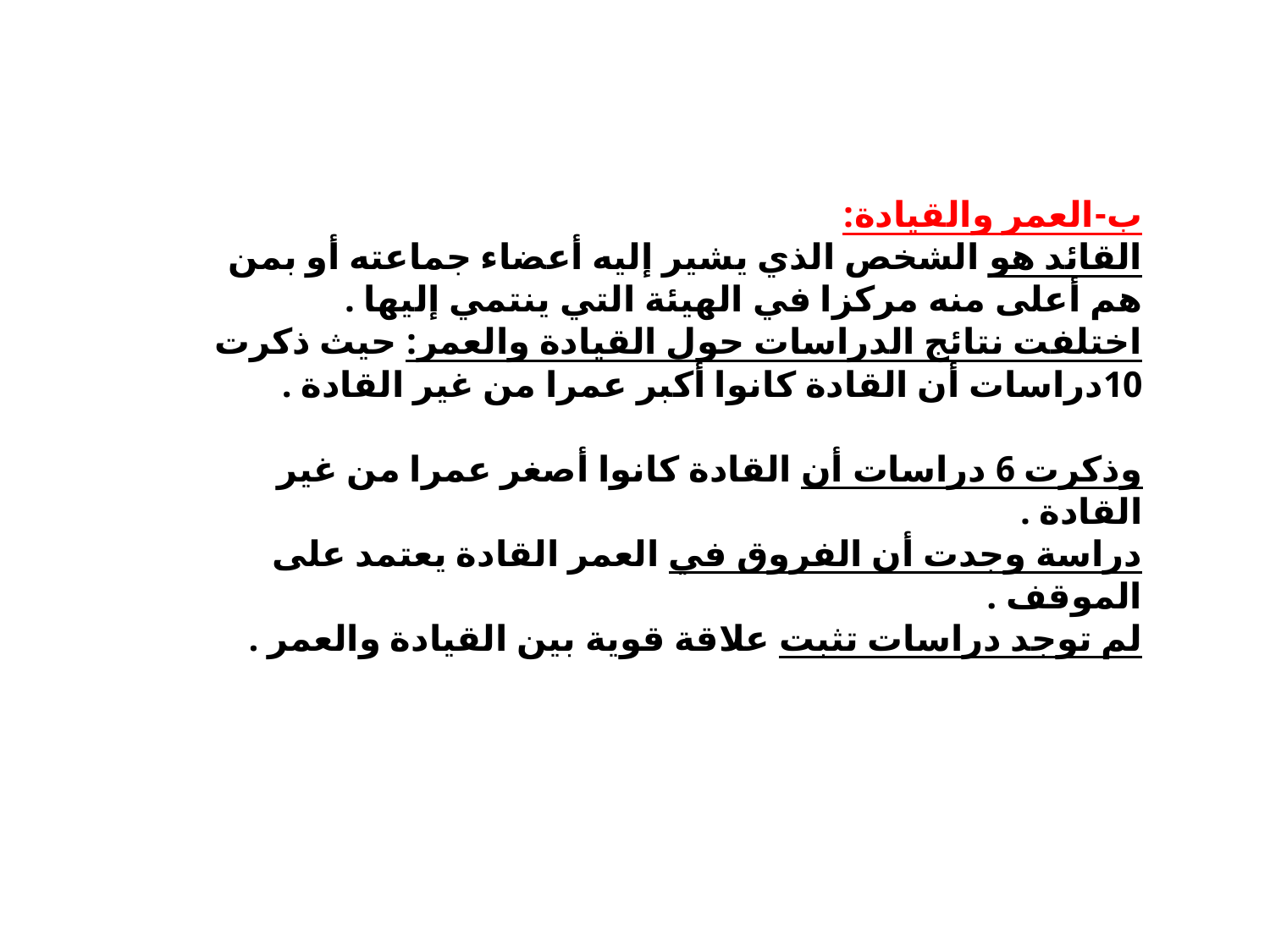

ب-العمر والقيادة:
القائد هو الشخص الذي يشير إليه أعضاء جماعته أو بمن هم أعلى منه مركزا في الهيئة التي ينتمي إليها .
اختلفت نتائج الدراسات حول القيادة والعمر: حيث ذكرت 10دراسات أن القادة كانوا أكبر عمرا من غير القادة .

وذكرت 6 دراسات أن القادة كانوا أصغر عمرا من غير القادة .
دراسة وجدت أن الفروق في العمر القادة يعتمد على الموقف .
لم توجد دراسات تثبت علاقة قوية بين القيادة والعمر .